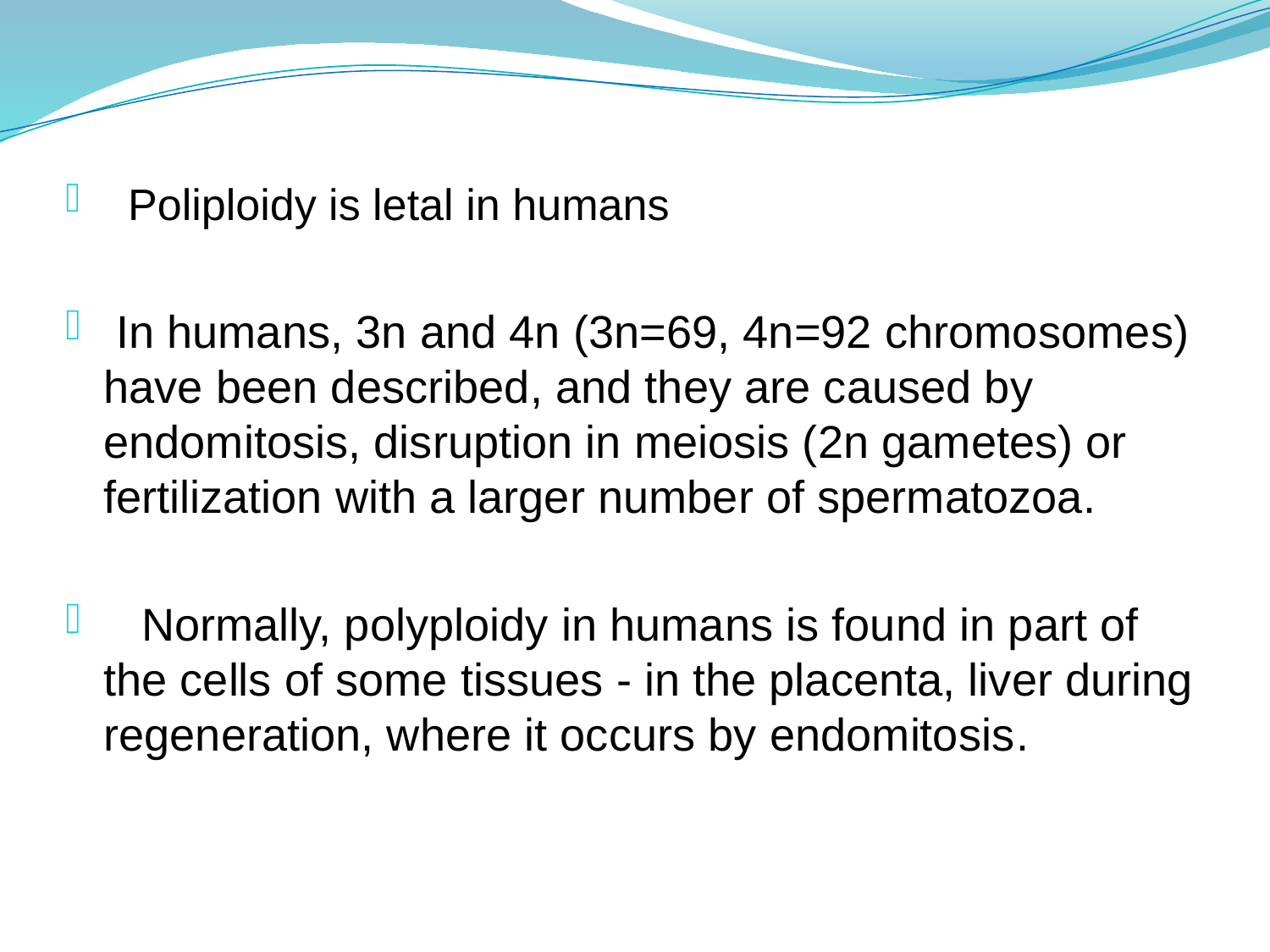

Poliploidy is letal in humans

 In humans, 3n and 4n (3n=69, 4n=92 chromosomes) have been described, and they are caused by endomitosis, disruption in meiosis (2n gametes) or fertilization with a larger number of spermatozoa.

   Normally, polyploidy in humans is found in part of the cells of some tissues - in the placenta, liver during regeneration, where it occurs by endomitosis.